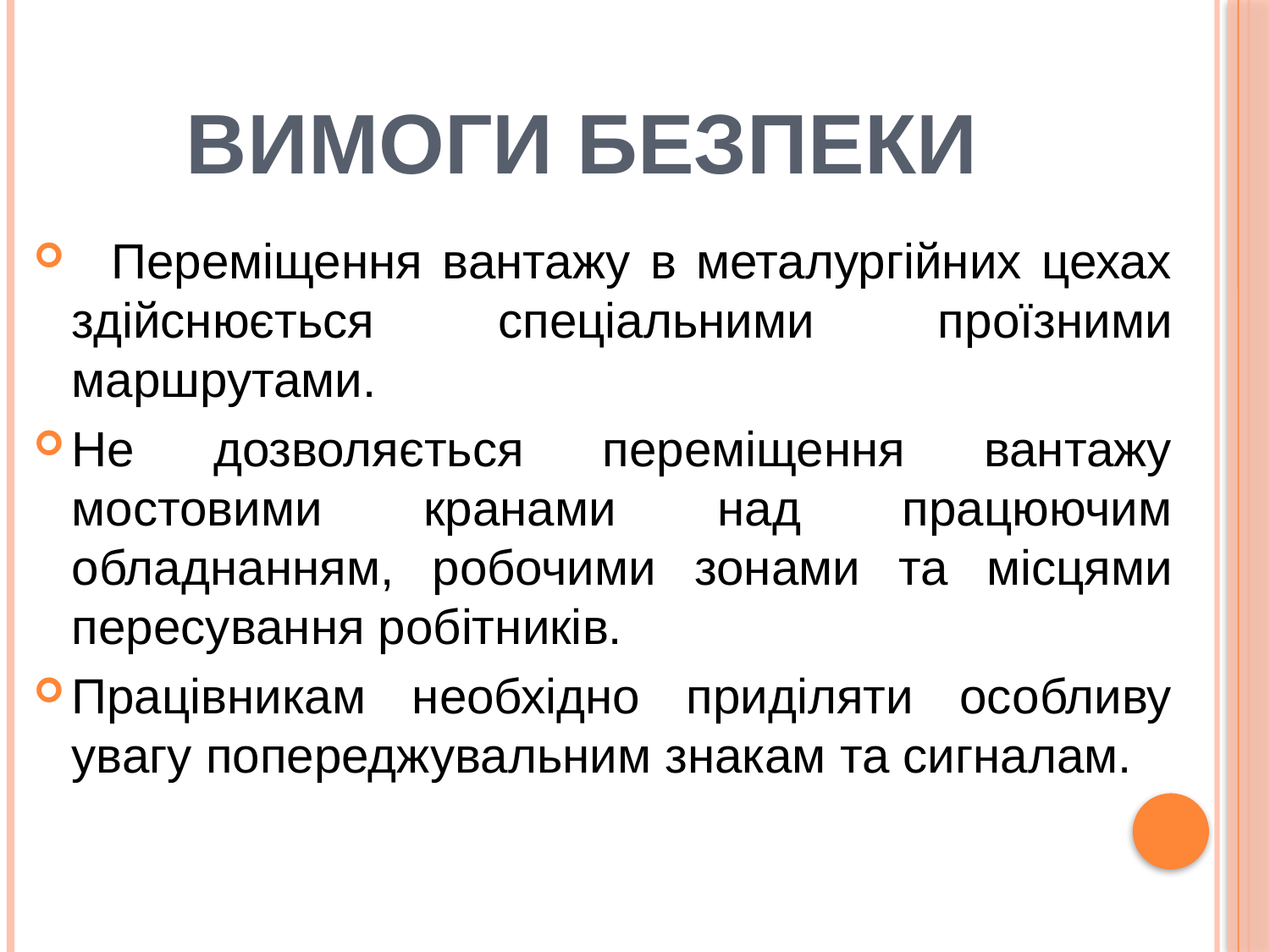

# Вимоги безпеки
  Переміщення вантажу в металургійних цехах здійснюється спеціальними проїзними маршрутами.
Не дозволяється переміщення вантажу мостовими кранами над працюючим обладнанням, робочими зонами та місцями пересування робітників.
Працівникам необхідно приділяти особливу увагу попереджувальним знакам та сигналам.